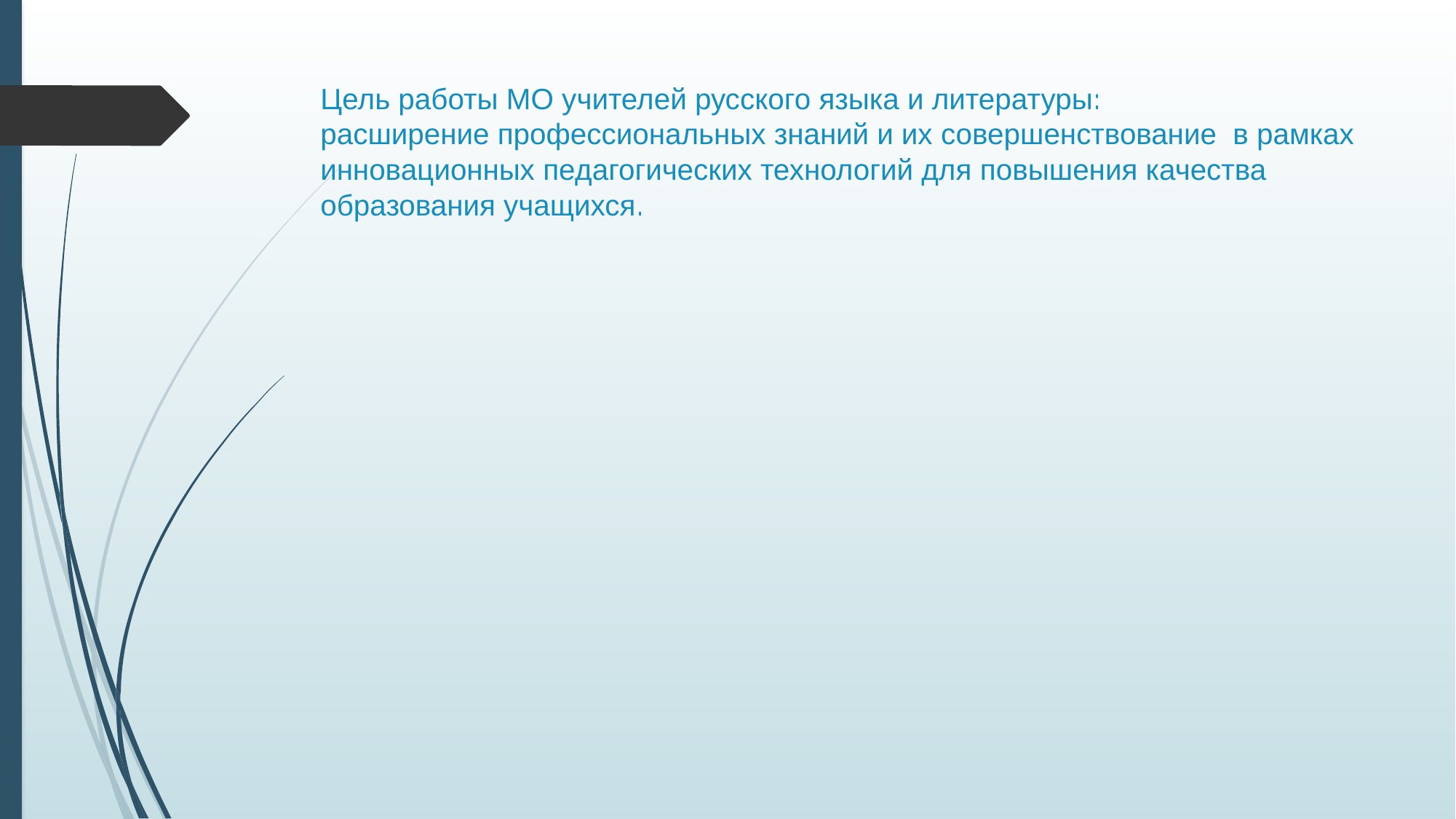

# Цель работы МО учителей русского языка и литературы: расширение профессиональных знаний и их совершенствование  в рамках инновационных педагогических технологий для повышения качества образования учащихся.